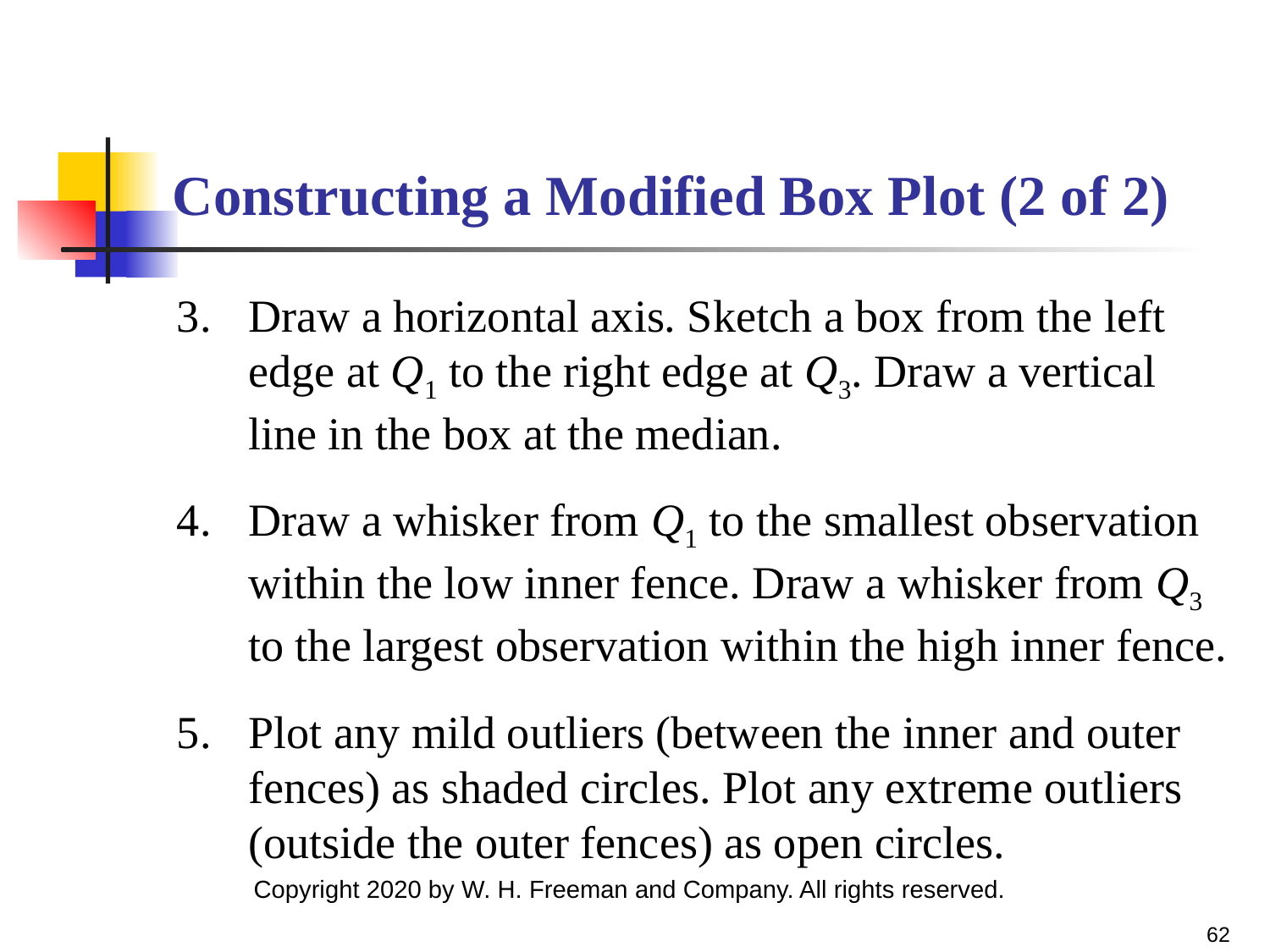

# Constructing a Modified Box Plot (2 of 2)
Draw a horizontal axis. Sketch a box from the left edge at Q1 to the right edge at Q3. Draw a vertical line in the box at the median.
Draw a whisker from Q1 to the smallest observation within the low inner fence. Draw a whisker from Q3 to the largest observation within the high inner fence.
Plot any mild outliers (between the inner and outer fences) as shaded circles. Plot any extreme outliers (outside the outer fences) as open circles.